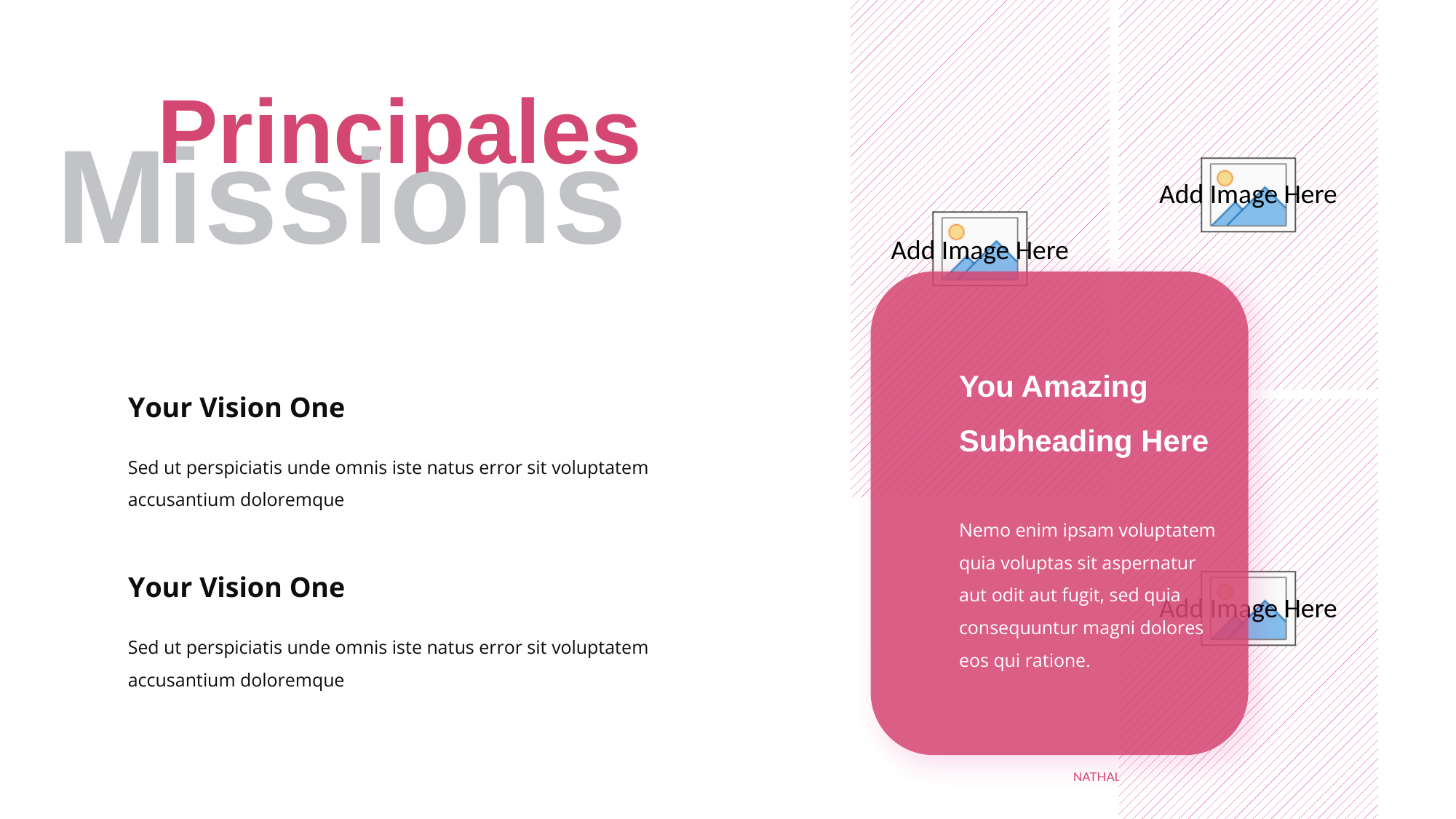

Principales
Missions

You Amazing
Subheading Here
Your Vision One

Sed ut perspiciatis unde omnis iste natus error sit voluptatem accusantium doloremque
Nemo enim ipsam voluptatem quia voluptas sit aspernatur aut odit aut fugit, sed quia consequuntur magni dolores eos qui ratione.
Your Vision One
Sed ut perspiciatis unde omnis iste natus error sit voluptatem accusantium doloremque